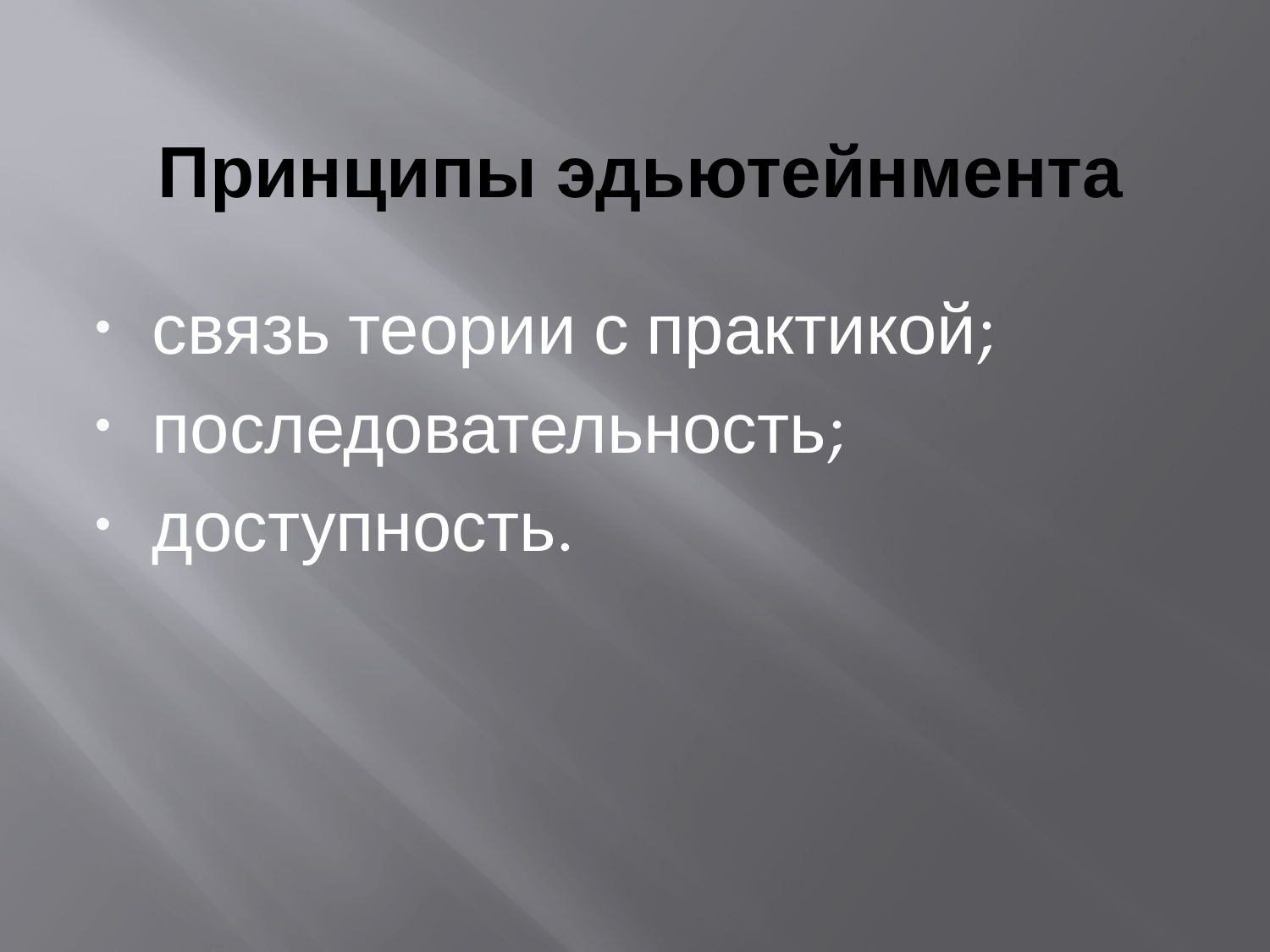

# Принципы эдьютейнмента
связь теории с практикой;
последовательность;
доступность.